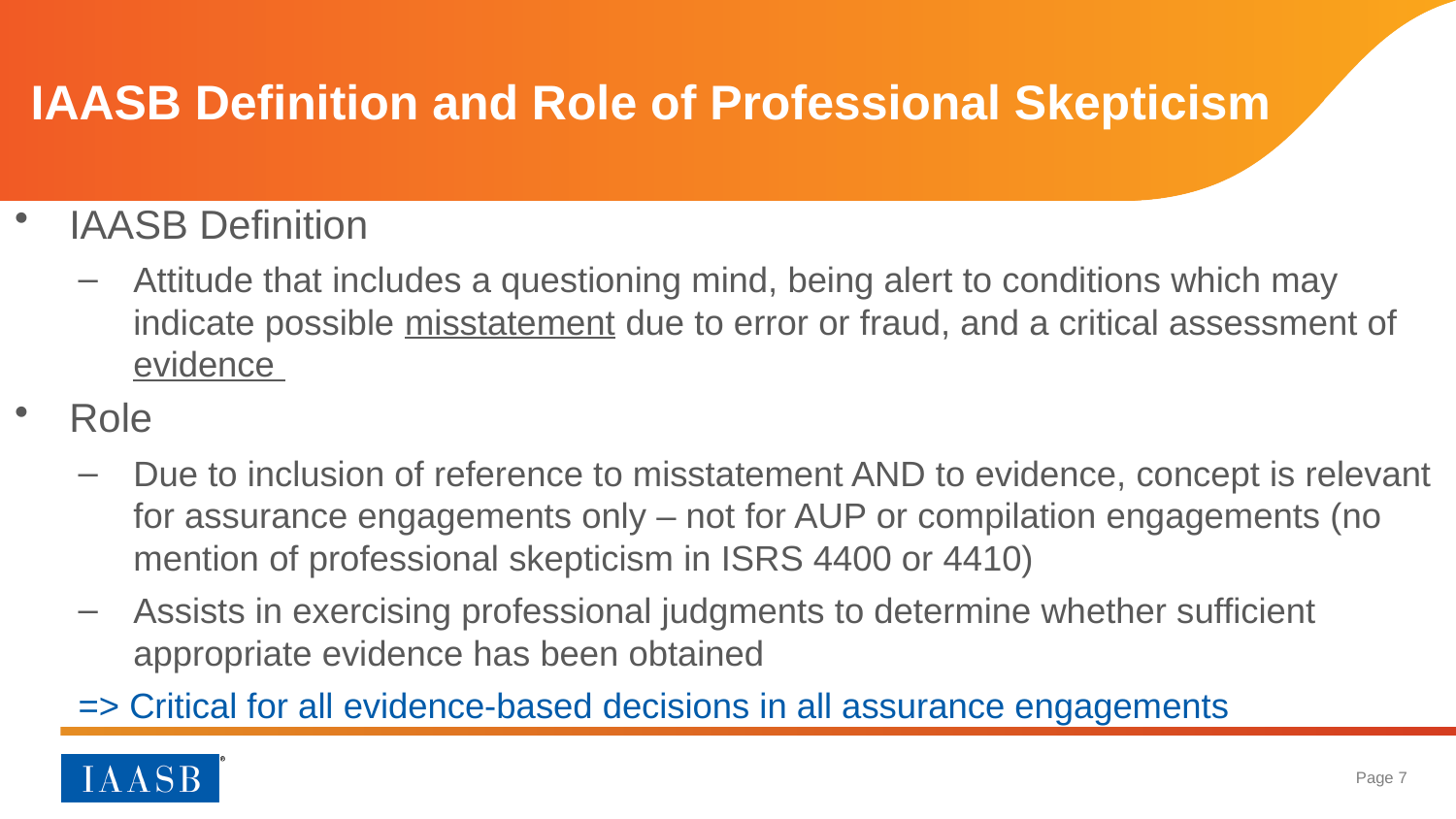

# IAASB Definition and Role of Professional Skepticism
IAASB Definition
Attitude that includes a questioning mind, being alert to conditions which may indicate possible misstatement due to error or fraud, and a critical assessment of evidence
Role
Due to inclusion of reference to misstatement AND to evidence, concept is relevant for assurance engagements only – not for AUP or compilation engagements (no mention of professional skepticism in ISRS 4400 or 4410)
Assists in exercising professional judgments to determine whether sufficient appropriate evidence has been obtained
=> Critical for all evidence-based decisions in all assurance engagements